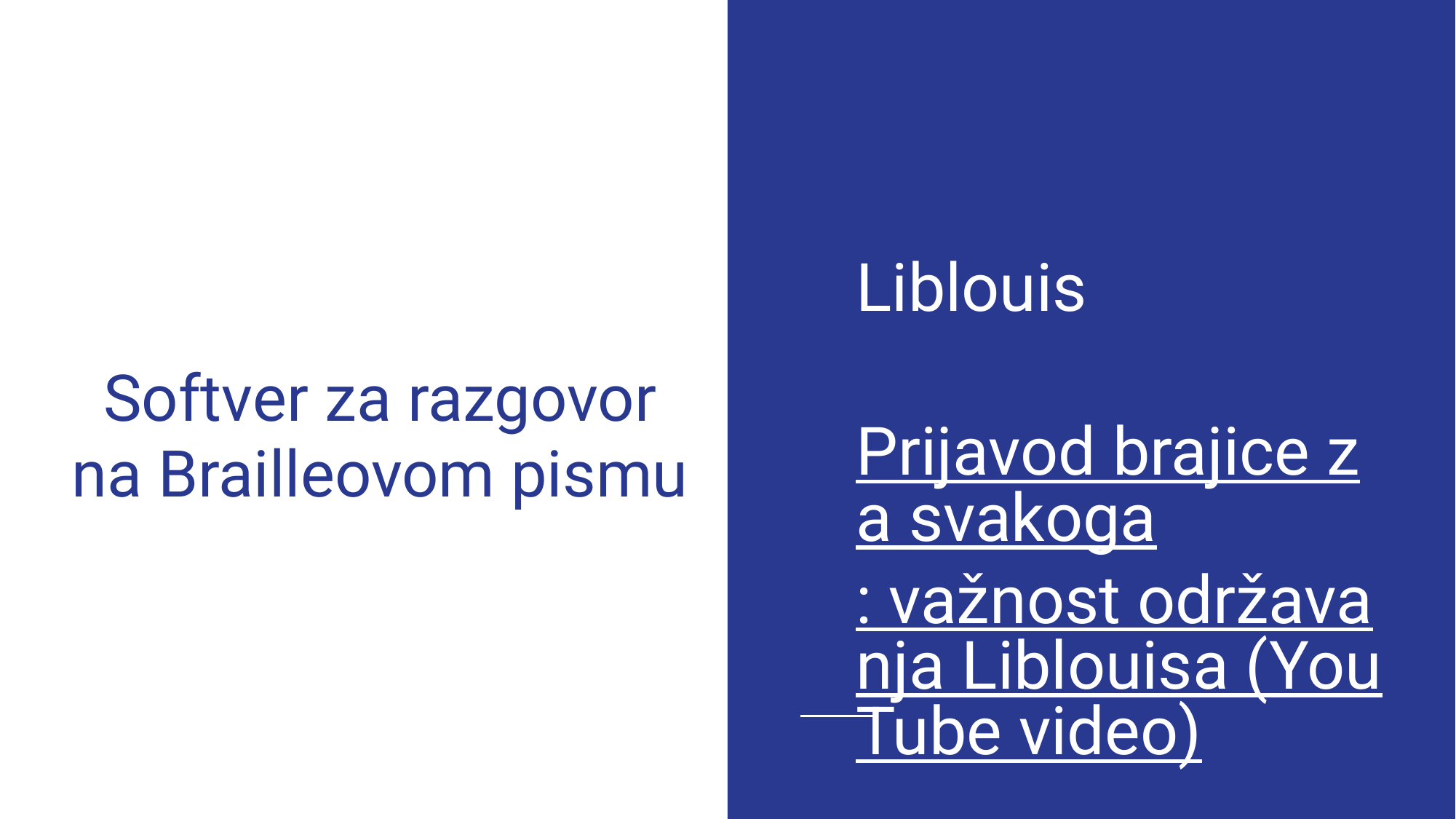

Liblouis

Prijavod brajice za svakoga: važnost održavanja Liblouisa (YouTube video)
# Softver za razgovor na Brailleovom pismu